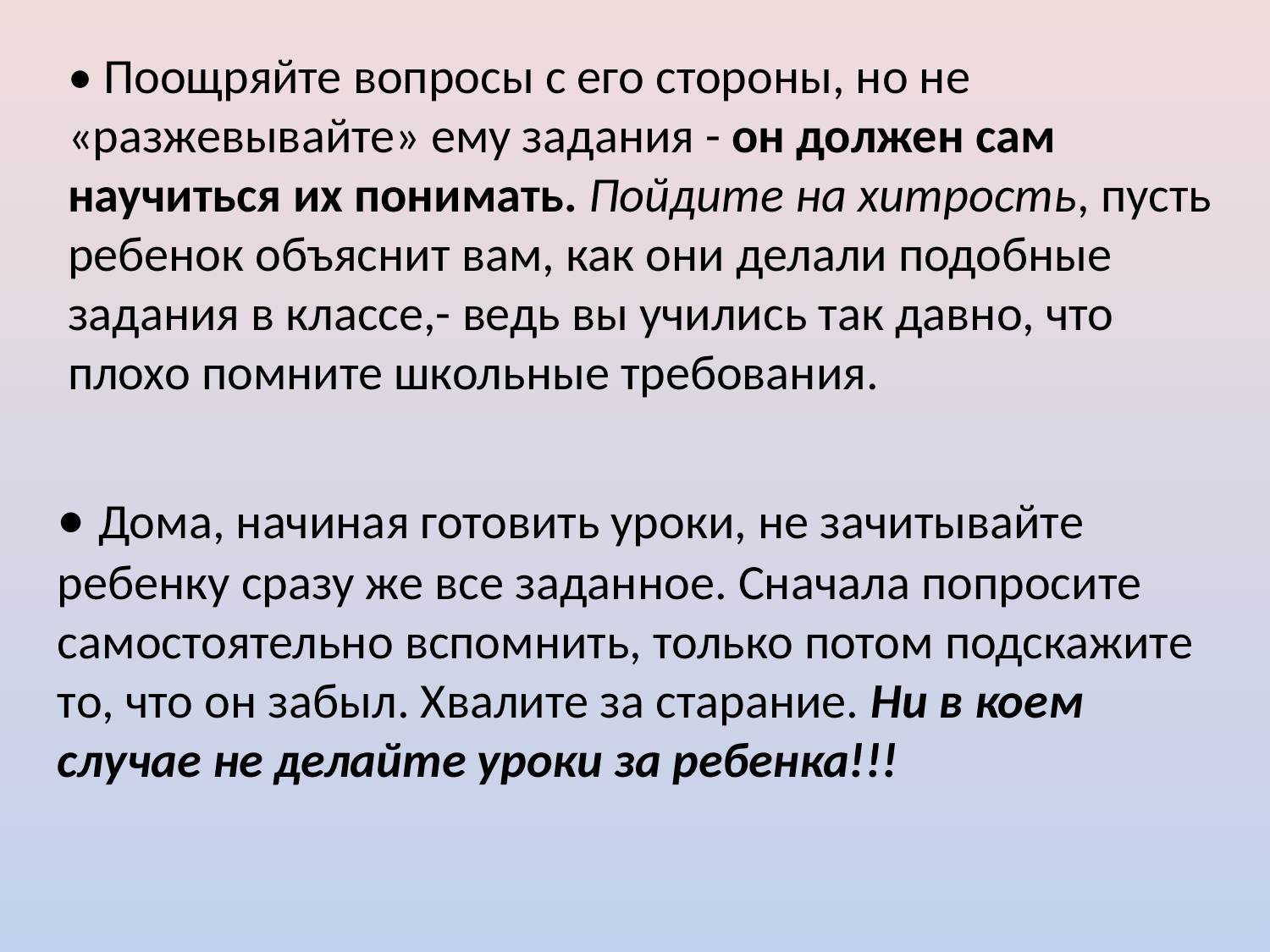

• Поощряйте вопросы с его стороны, но не «разжевывайте» ему задания - он должен сам научиться их понимать. Пойдите на хитрость, пусть ребенок объяснит вам, как они делали подобные задания в классе,- ведь вы учились так давно, что плохо помните школьные требования.
• Дома, начиная готовить уроки, не зачитывайте ребенку сразу же все заданное. Сначала попросите самостоятельно вспомнить, только потом подскажите то, что он забыл. Хвалите за старание. Ни в коем случае не делайте уроки за ребенка!!!